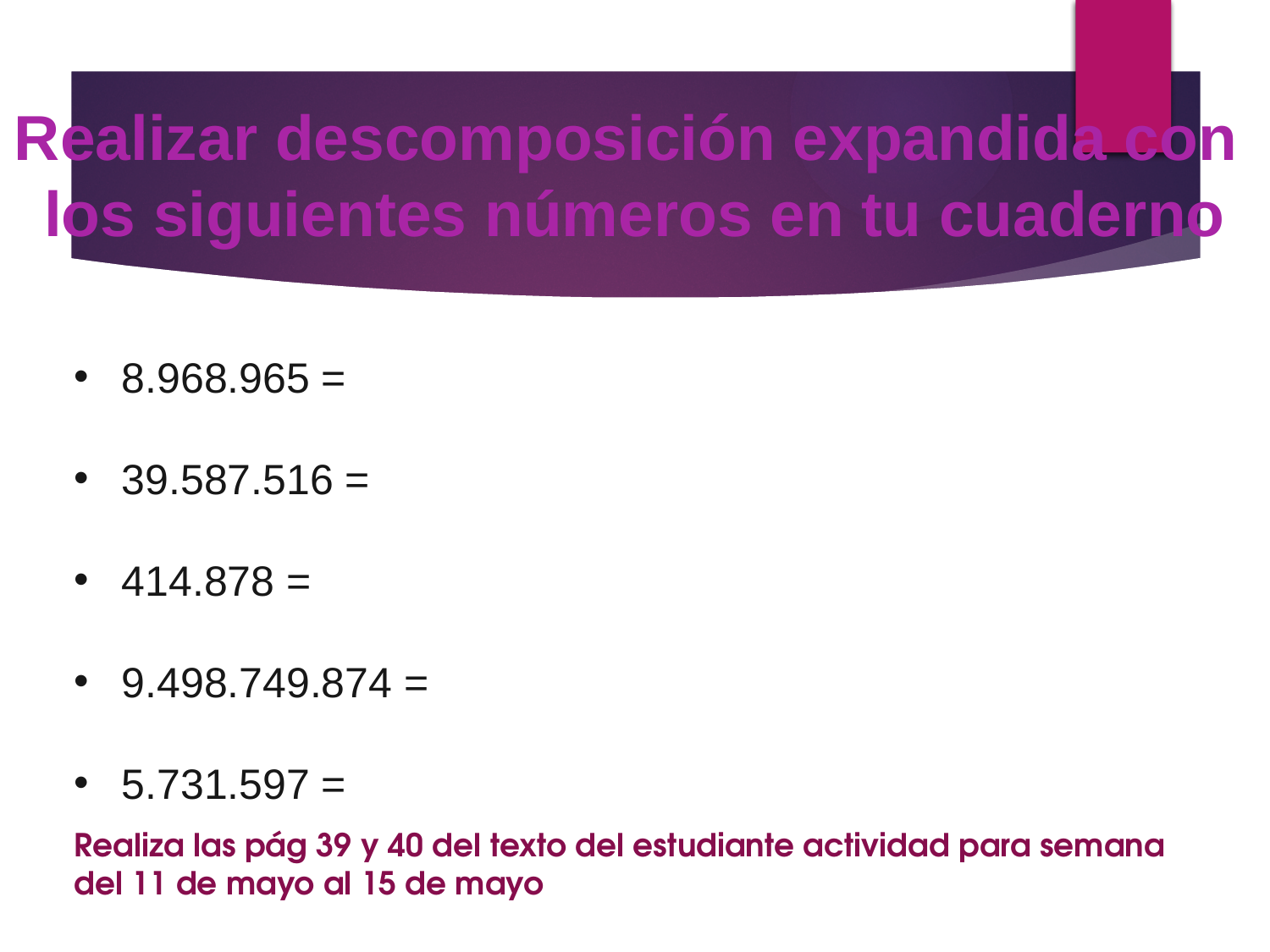

Realizar descomposición expandida con
los siguientes números en tu cuaderno
8.968.965 =
39.587.516 =
414.878 =
9.498.749.874 =
5.731.597 =

Realiza las pág 39 y 40 del texto del estudiante actividad para semana del 11 de mayo al 15 de mayo